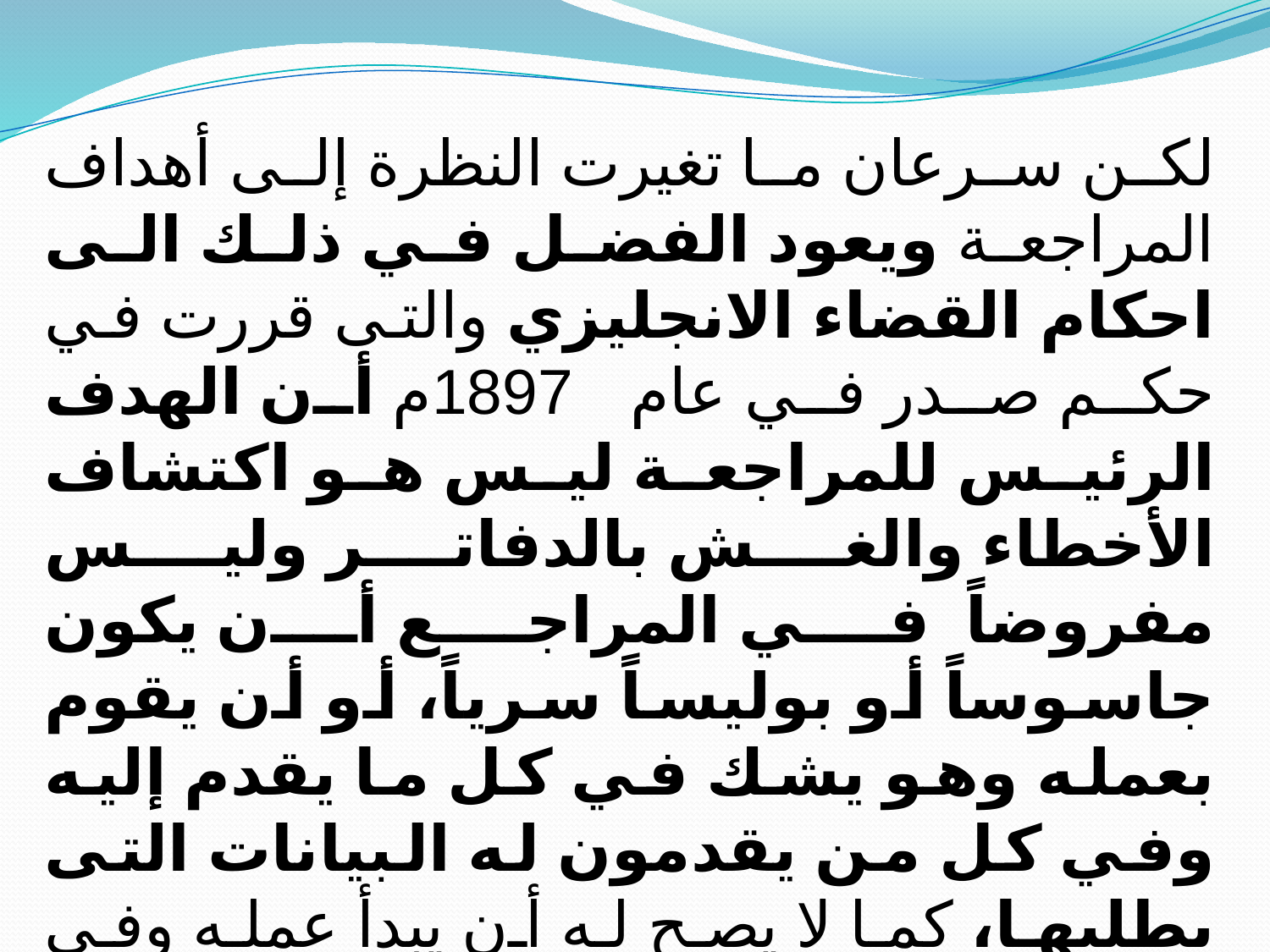

لكن سرعان ما تغيرت النظرة إلى أهداف المراجعة ويعود الفضل في ذلك الى احكام القضاء الانجليزي والتى قررت في حكم صدر في عام 1897م أن الهدف الرئيس للمراجعة ليس هو اكتشاف الأخطاء والغش بالدفاتر وليس مفروضاً  في المراجع أن يكون جاسوساً أو بوليساً سرياً، أو أن يقوم بعمله وهو يشك في كل ما يقدم إليه وفي كل من يقدمون له البيانات التى يطلبها، كما لا يصح له أن يبدأ عمله وفي مخيلته احتواء الدفاتر والسجلات على غش وأخطاء